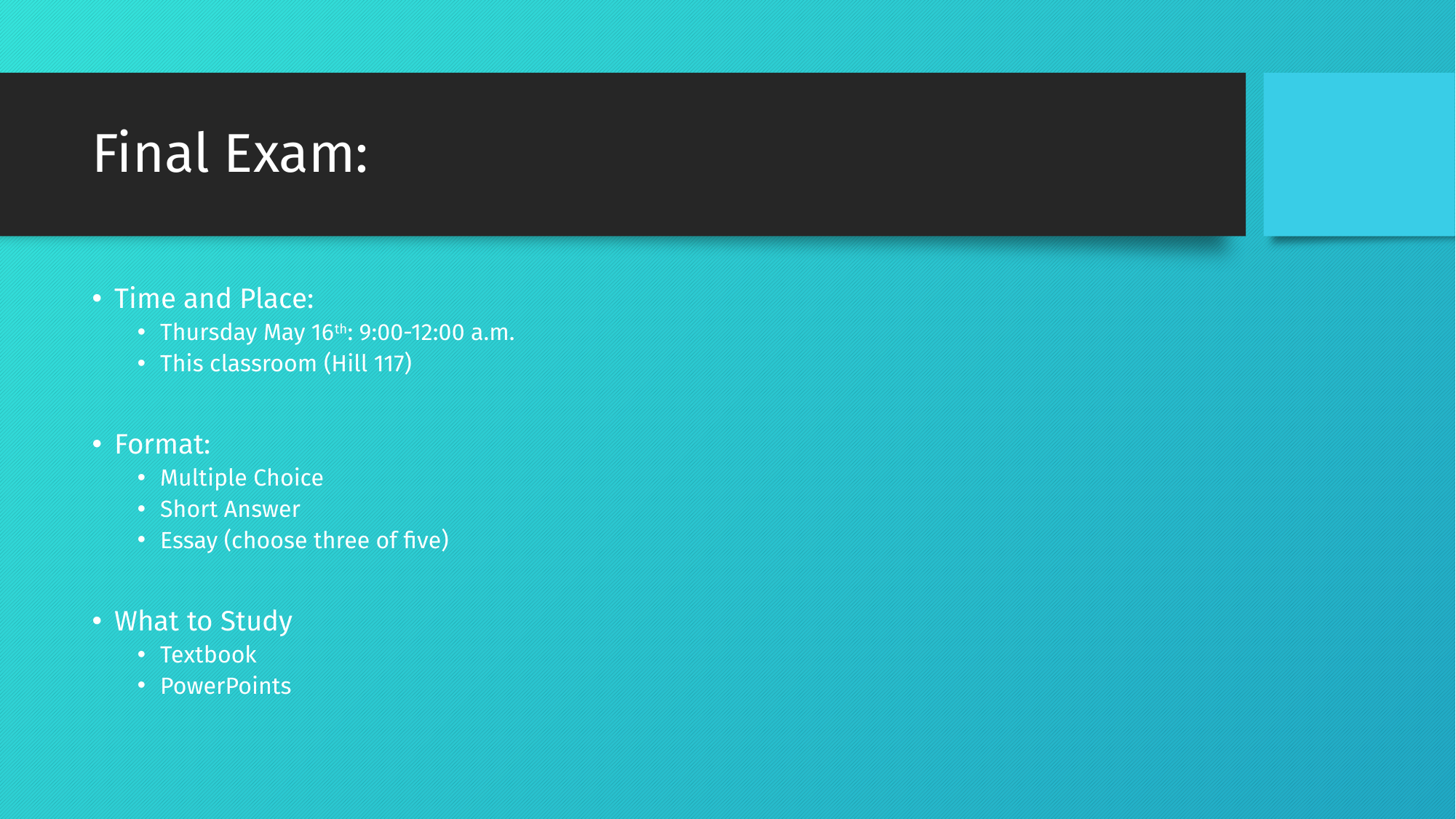

# Final Exam:
Time and Place:
Thursday May 16th: 9:00-12:00 a.m.
This classroom (Hill 117)

Format:
Multiple Choice
Short Answer
Essay (choose three of five)

What to Study
Textbook
PowerPoints